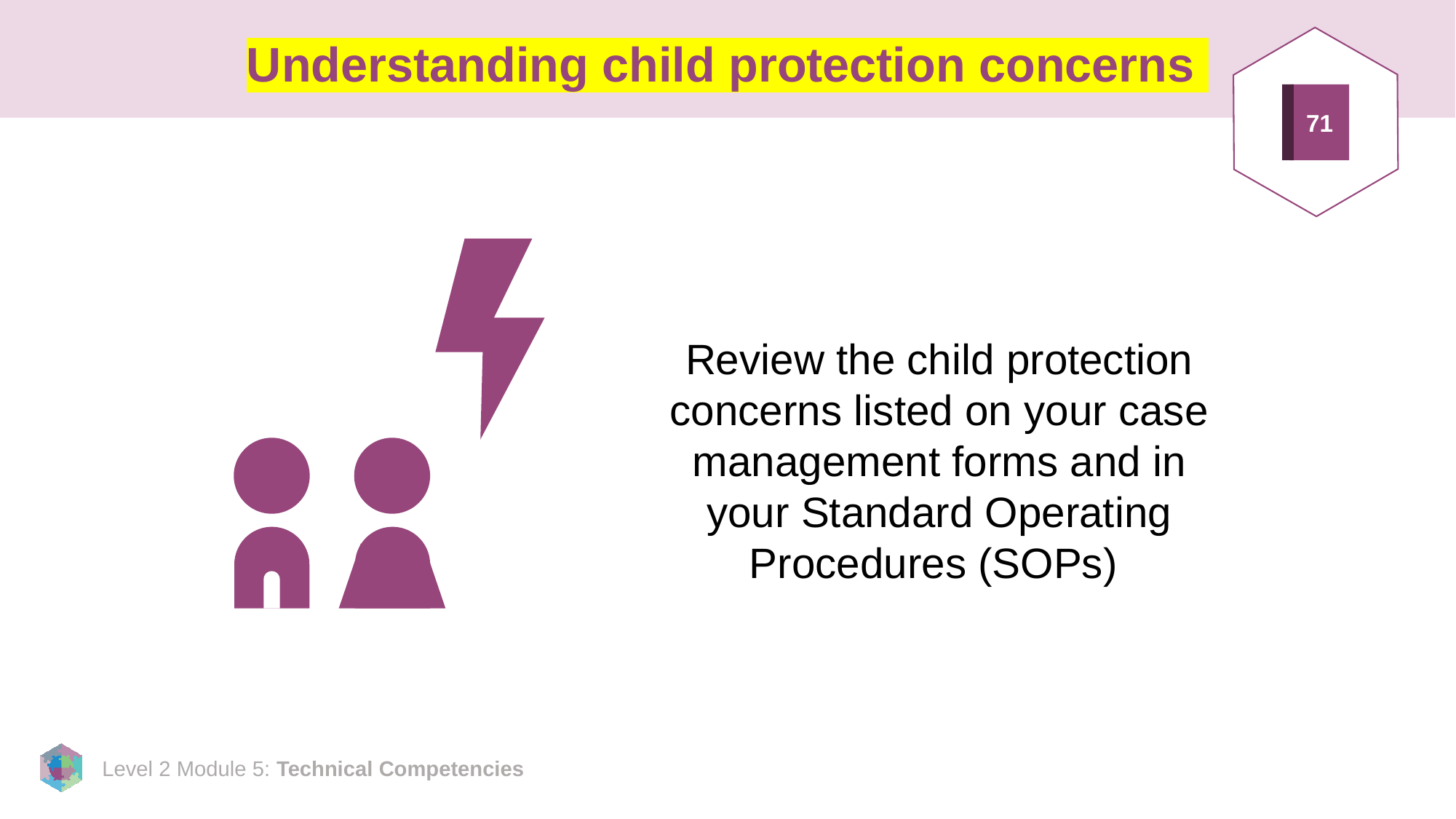

# Understanding child protection concerns

71

Review the child protection concerns listed on your case management forms and in your Standard Operating Procedures (SOPs)